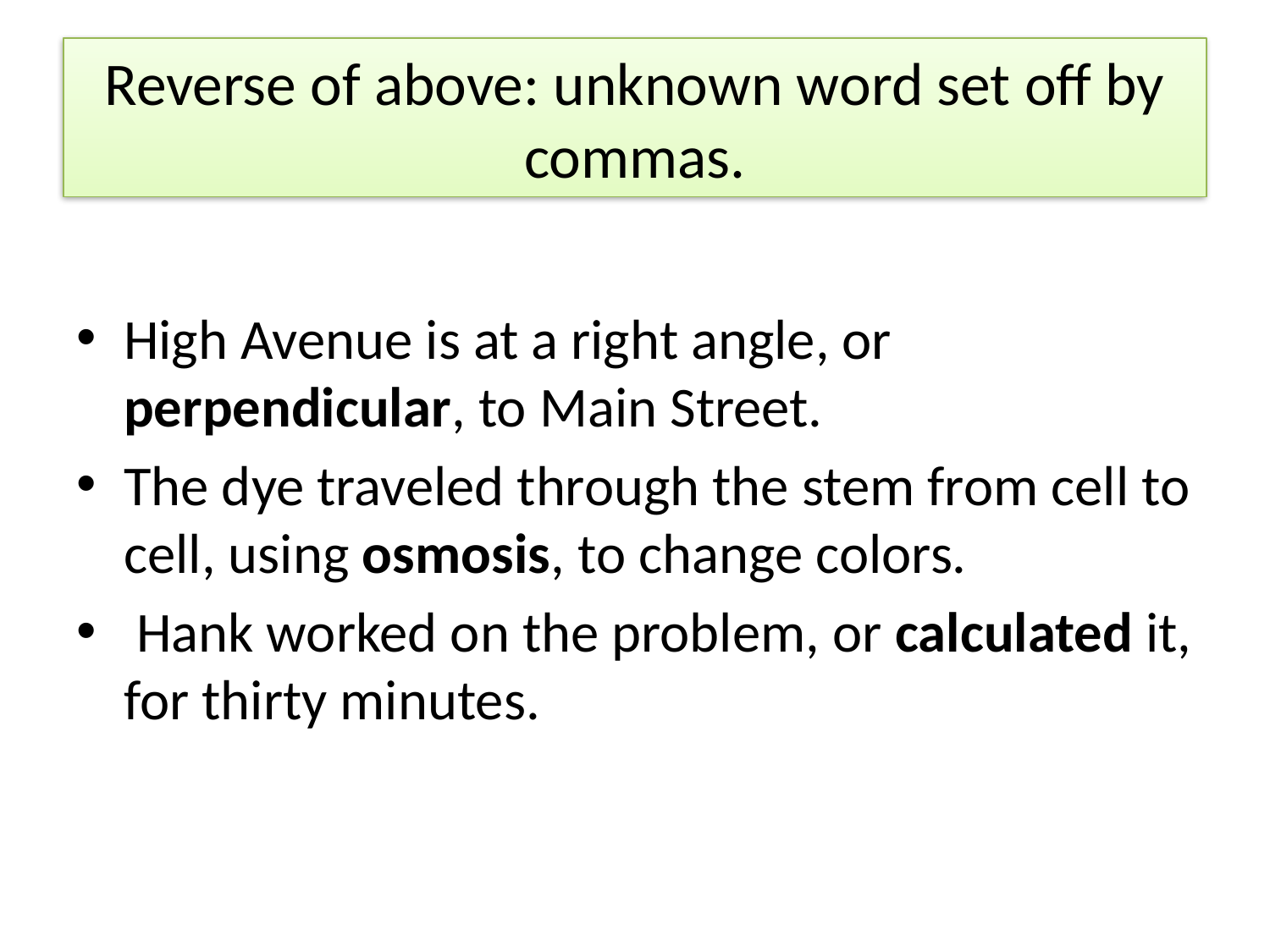

# Reverse of above: unknown word set off by commas.
High Avenue is at a right angle, or perpendicular, to Main Street.
The dye traveled through the stem from cell to cell, using osmosis, to change colors.
 Hank worked on the problem, or calculated it, for thirty minutes.